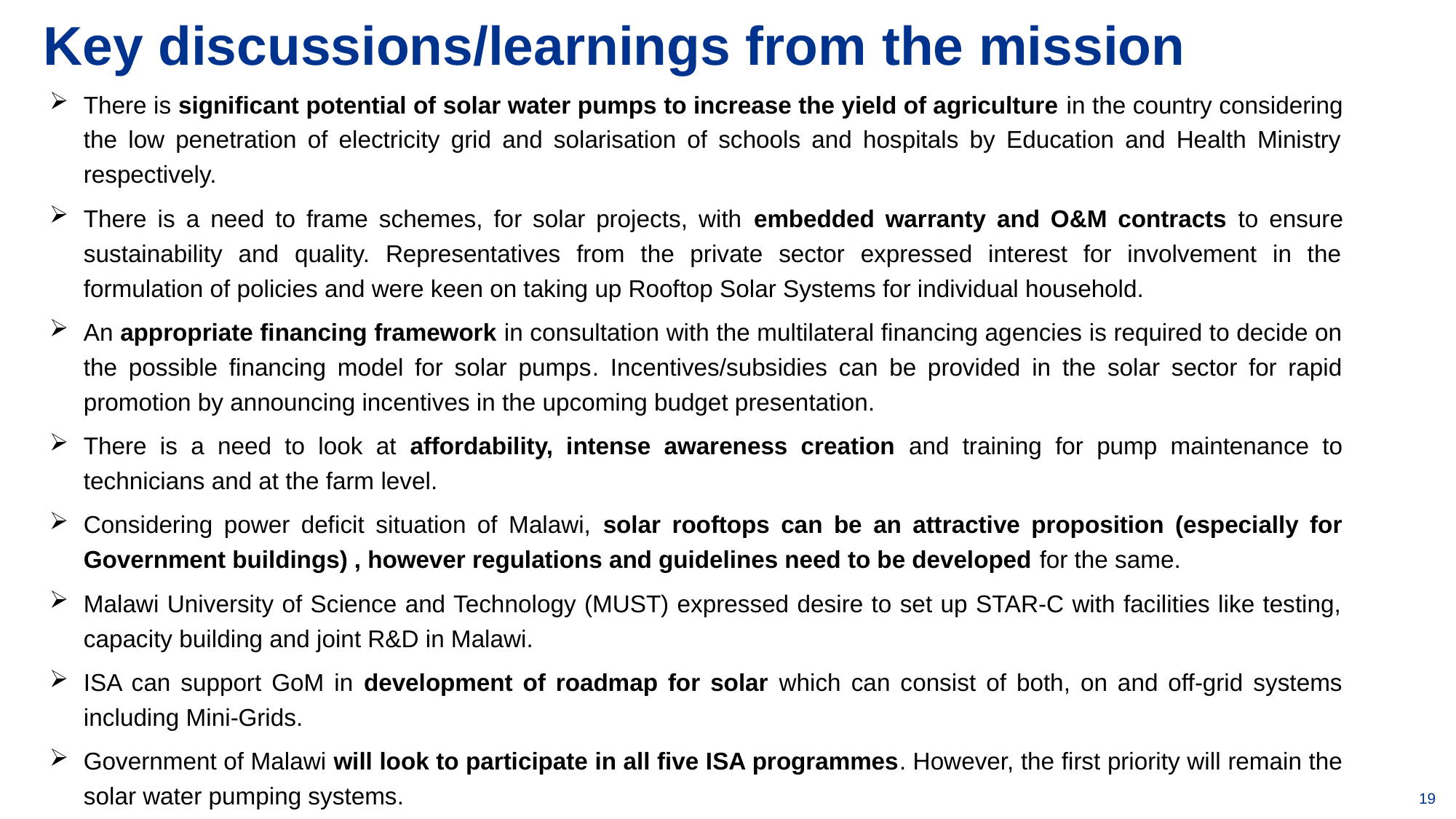

# Key discussions/learnings from the mission
There is significant potential of solar water pumps to increase the yield of agriculture in the country considering the low penetration of electricity grid and solarisation of schools and hospitals by Education and Health Ministry respectively.
There is a need to frame schemes, for solar projects, with embedded warranty and O&M contracts to ensure sustainability and quality. Representatives from the private sector expressed interest for involvement in the formulation of policies and were keen on taking up Rooftop Solar Systems for individual household.
An appropriate financing framework in consultation with the multilateral financing agencies is required to decide on the possible financing model for solar pumps. Incentives/subsidies can be provided in the solar sector for rapid promotion by announcing incentives in the upcoming budget presentation.
There is a need to look at affordability, intense awareness creation and training for pump maintenance to technicians and at the farm level.
Considering power deficit situation of Malawi, solar rooftops can be an attractive proposition (especially for Government buildings) , however regulations and guidelines need to be developed for the same.
Malawi University of Science and Technology (MUST) expressed desire to set up STAR-C with facilities like testing, capacity building and joint R&D in Malawi.
ISA can support GoM in development of roadmap for solar which can consist of both, on and off-grid systems including Mini-Grids.
Government of Malawi will look to participate in all five ISA programmes. However, the first priority will remain the solar water pumping systems.